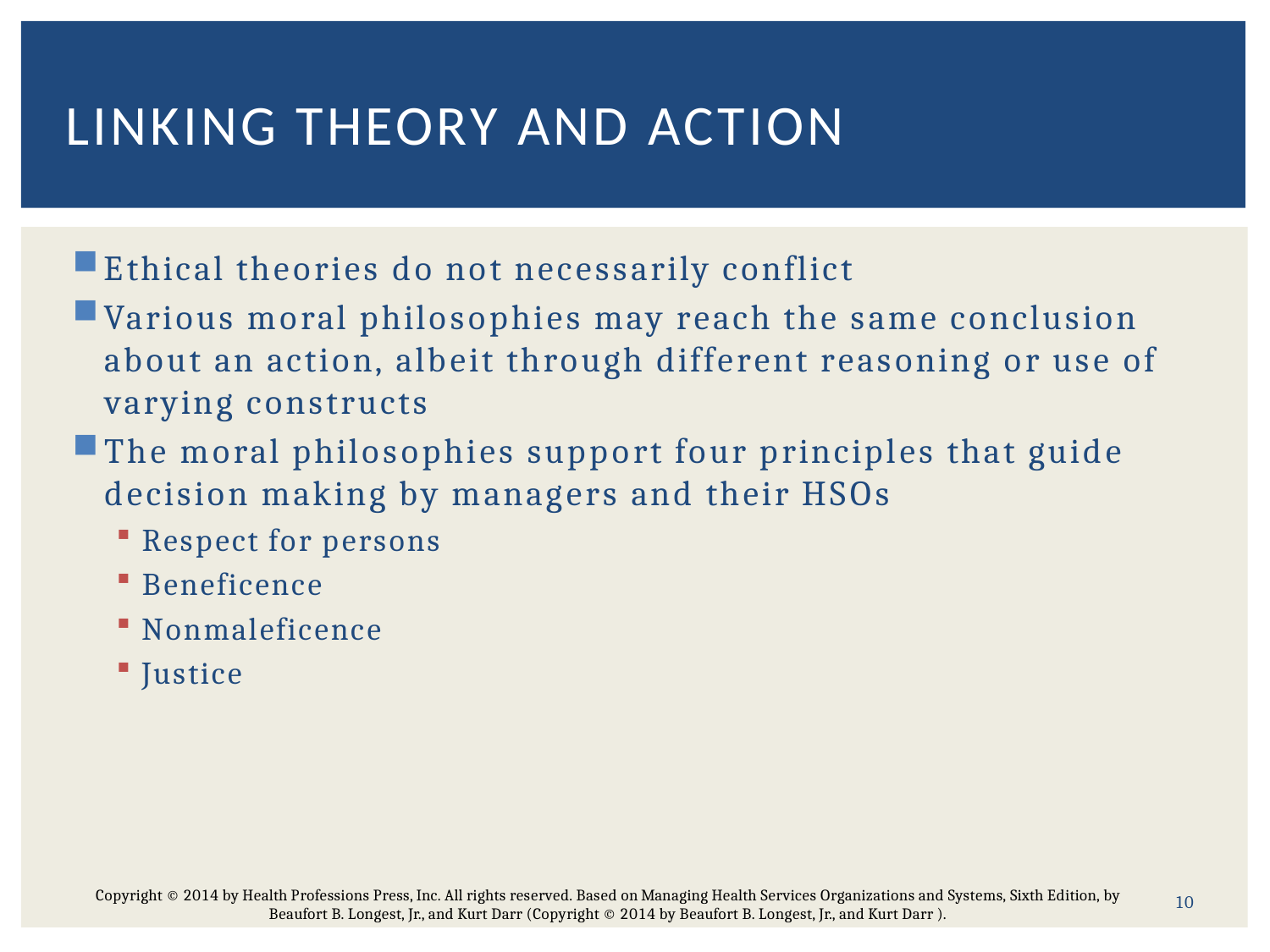

# Linking theory and action
Ethical theories do not necessarily conflict
Various moral philosophies may reach the same conclusion about an action, albeit through different reasoning or use of varying constructs
The moral philosophies support four principles that guide decision making by managers and their HSOs
Respect for persons
Beneficence
Nonmaleficence
Justice
10